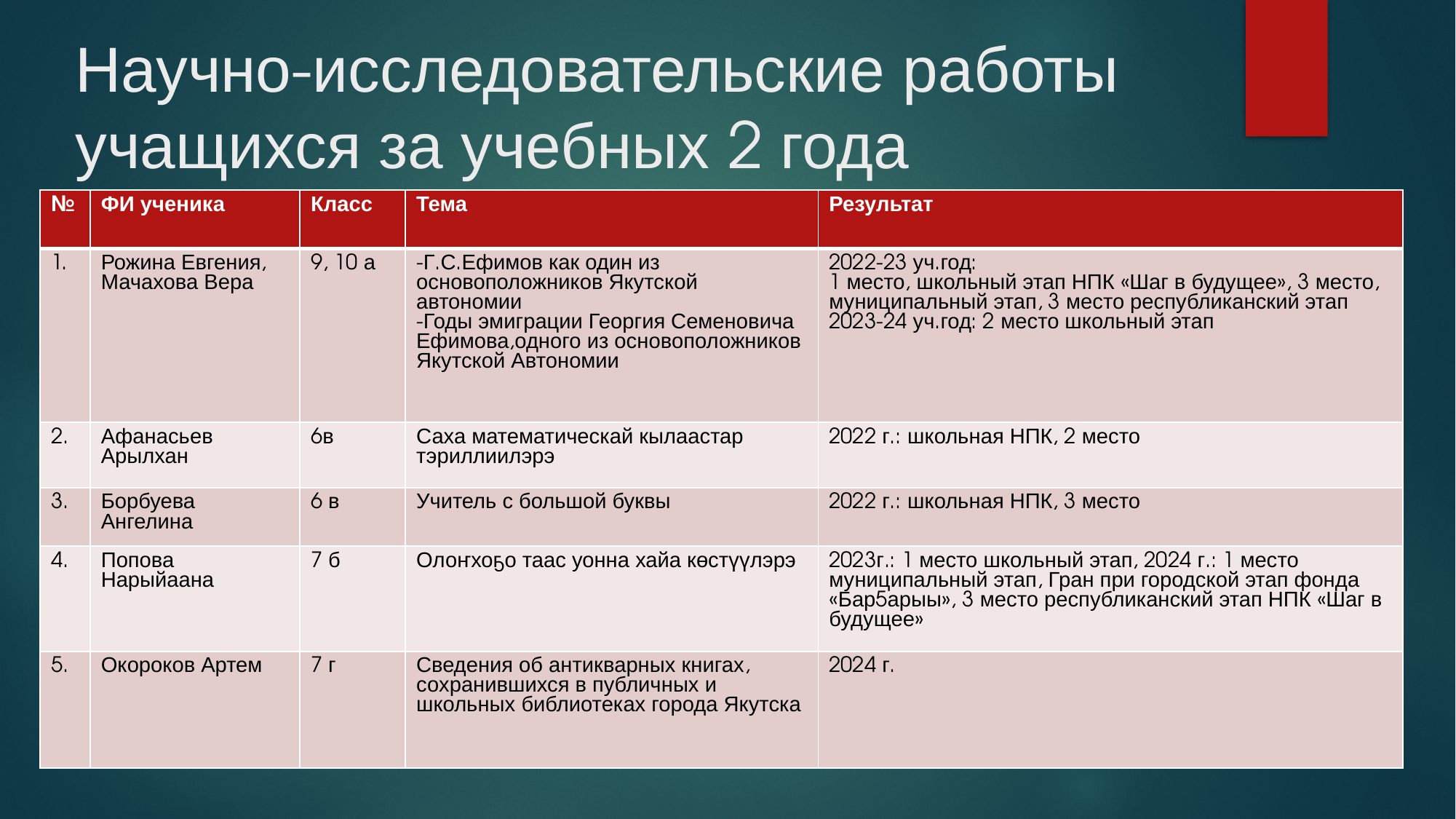

# Научно-исследовательские работы учащихся за учебных 2 года
| № | ФИ ученика | Класс | Тема | Результат |
| --- | --- | --- | --- | --- |
| 1. | Рожина Евгения, Мачахова Вера | 9, 10 а | -Г.С.Ефимов как один из основоположников Якутской автономии -Годы эмиграции Георгия Семеновича Ефимова,одного из основоположников Якутской Автономии | 2022-23 уч.год: 1 место, школьный этап НПК «Шаг в будущее», 3 место, муниципальный этап, 3 место республиканский этап 2023-24 уч.год: 2 место школьный этап |
| 2. | Афанасьев Арылхан | 6в | Саха математическай кылаастар тэриллиилэрэ | 2022 г.: школьная НПК, 2 место |
| 3. | Борбуева Ангелина | 6 в | Учитель с большой буквы | 2022 г.: школьная НПК, 3 место |
| 4. | Попова Нарыйаана | 7 б | Олоҥхоҕо таас уонна хайа көстүүлэрэ | 2023г.: 1 место школьный этап, 2024 г.: 1 место муниципальный этап, Гран при городской этап фонда «Бар5арыы», 3 место республиканский этап НПК «Шаг в будущее» |
| 5. | Окороков Артем | 7 г | Сведения об антикварных книгах, сохранившихся в публичных и школьных библиотеках города Якутска | 2024 г. |